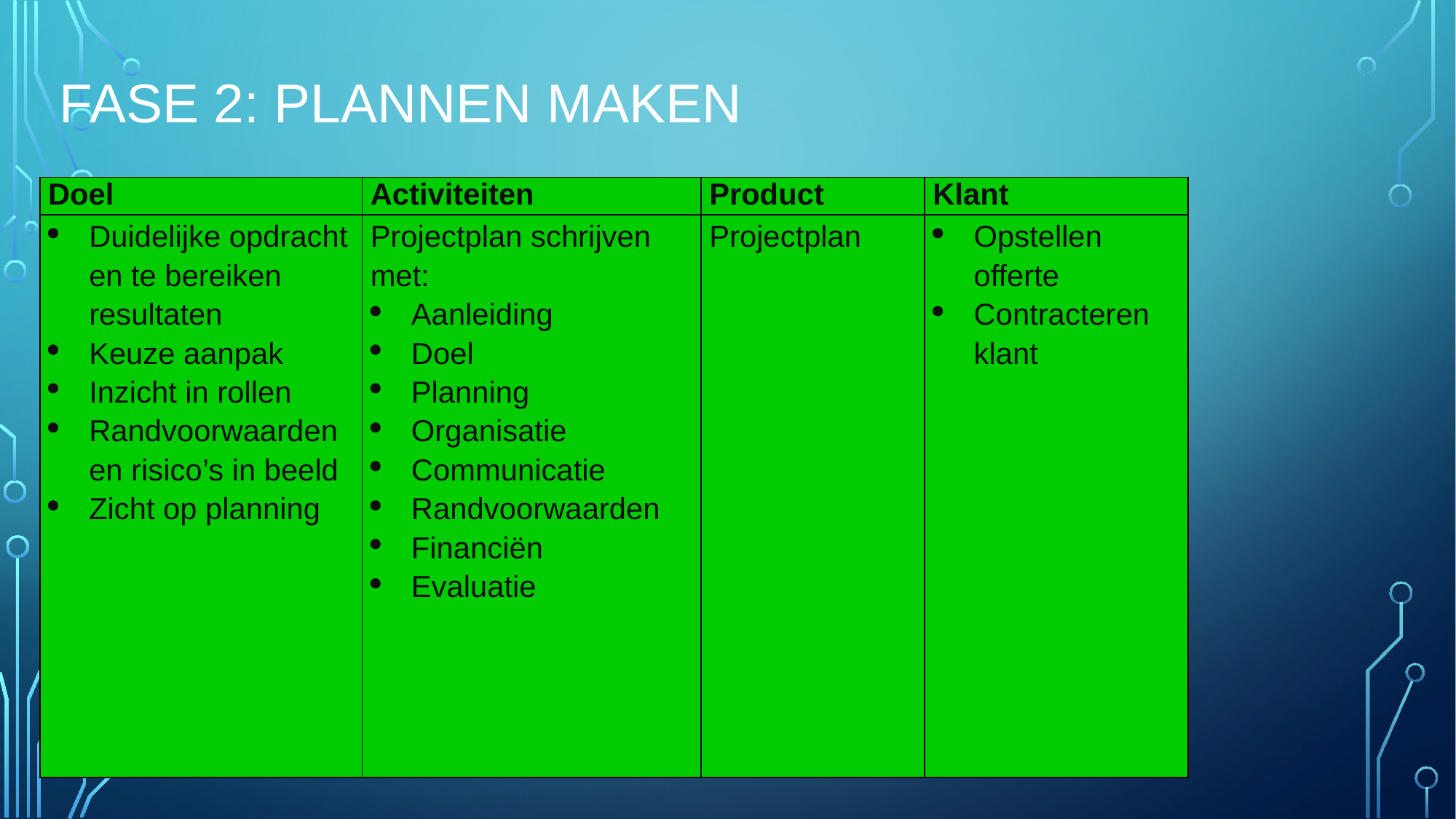

# Fase 2: plannen maken
| Doel | Activiteiten | Product | Klant |
| --- | --- | --- | --- |
| Duidelijke opdracht en te bereiken resultaten Keuze aanpak Inzicht in rollen Randvoorwaarden en risico’s in beeld Zicht op planning | Projectplan schrijven met: Aanleiding Doel Planning Organisatie Communicatie Randvoorwaarden Financiën Evaluatie | Projectplan | Opstellen offerte Contracteren klant |